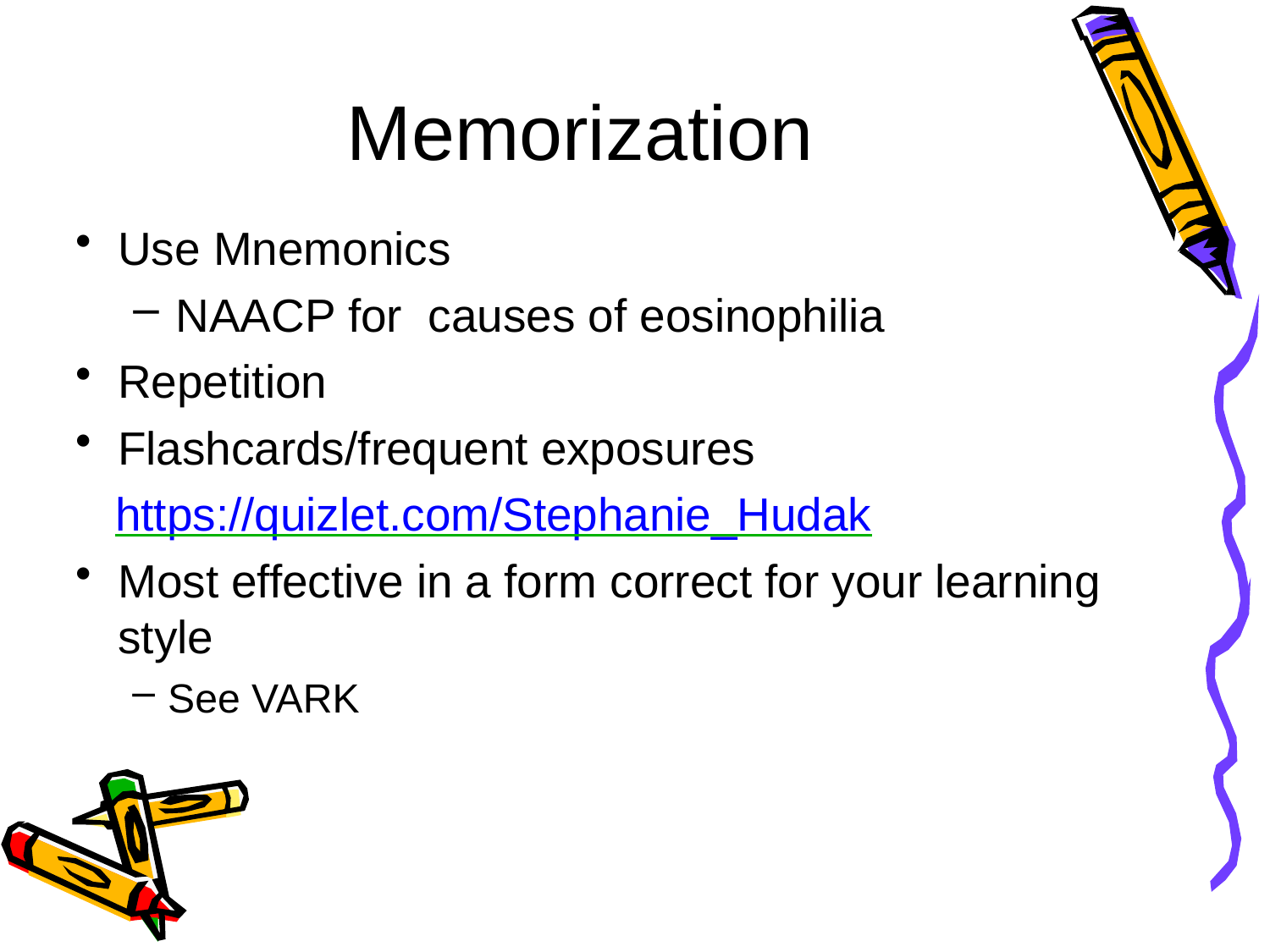

# Memorization
Use Mnemonics
NAACP for  causes of eosinophilia
Repetition
Flashcards/frequent exposures
https://quizlet.com/Stephanie_Hudak
Most effective in a form correct for your learning style
See VARK